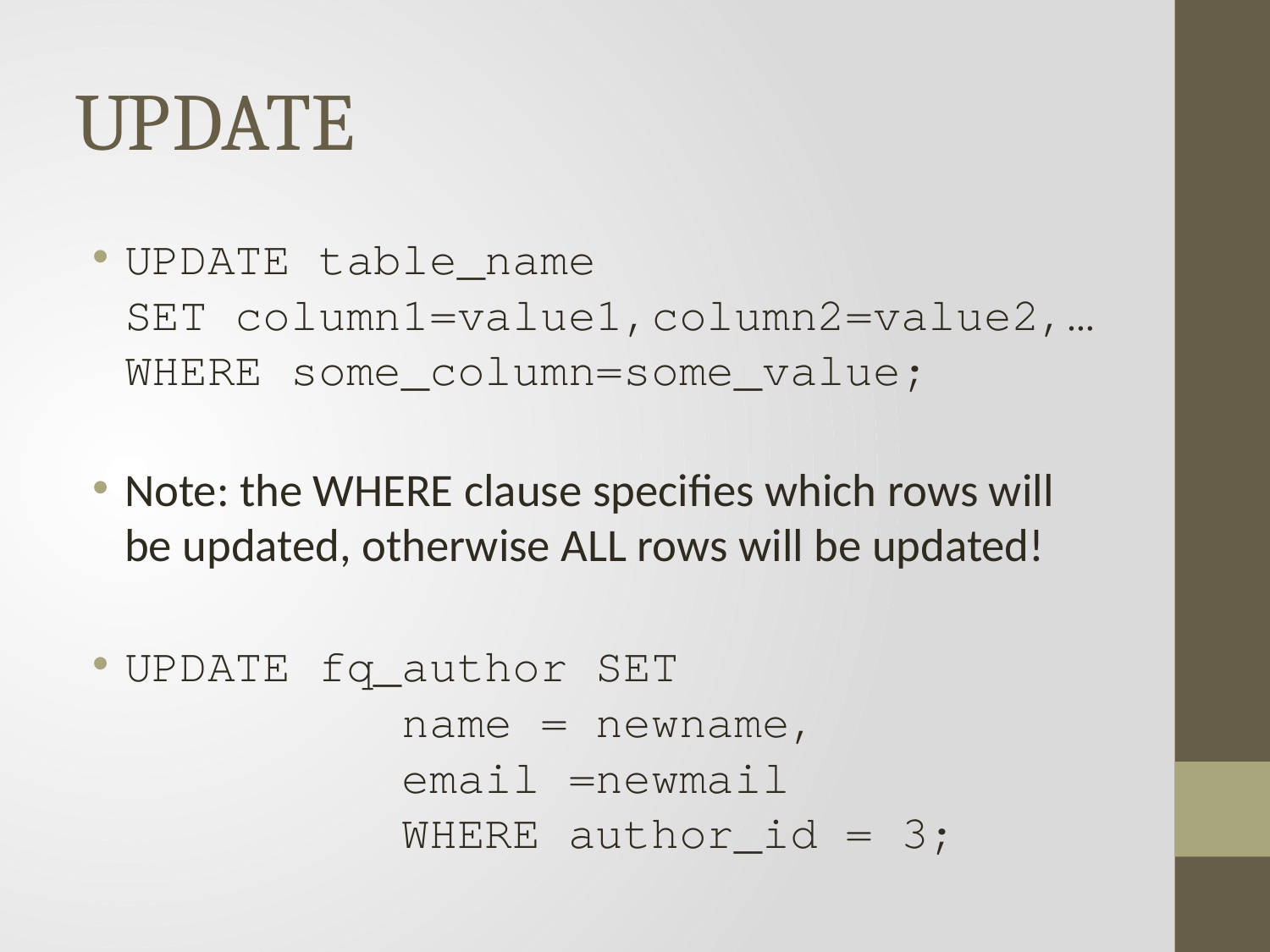

# UPDATE
UPDATE table_name
SET column1=value1,column2=value2,…
WHERE some_column=some_value;
Note: the WHERE clause specifies which rows will be updated, otherwise ALL rows will be updated!
UPDATE fq_author SET
          name = newname,
          email =newmail
          WHERE author_id = 3;